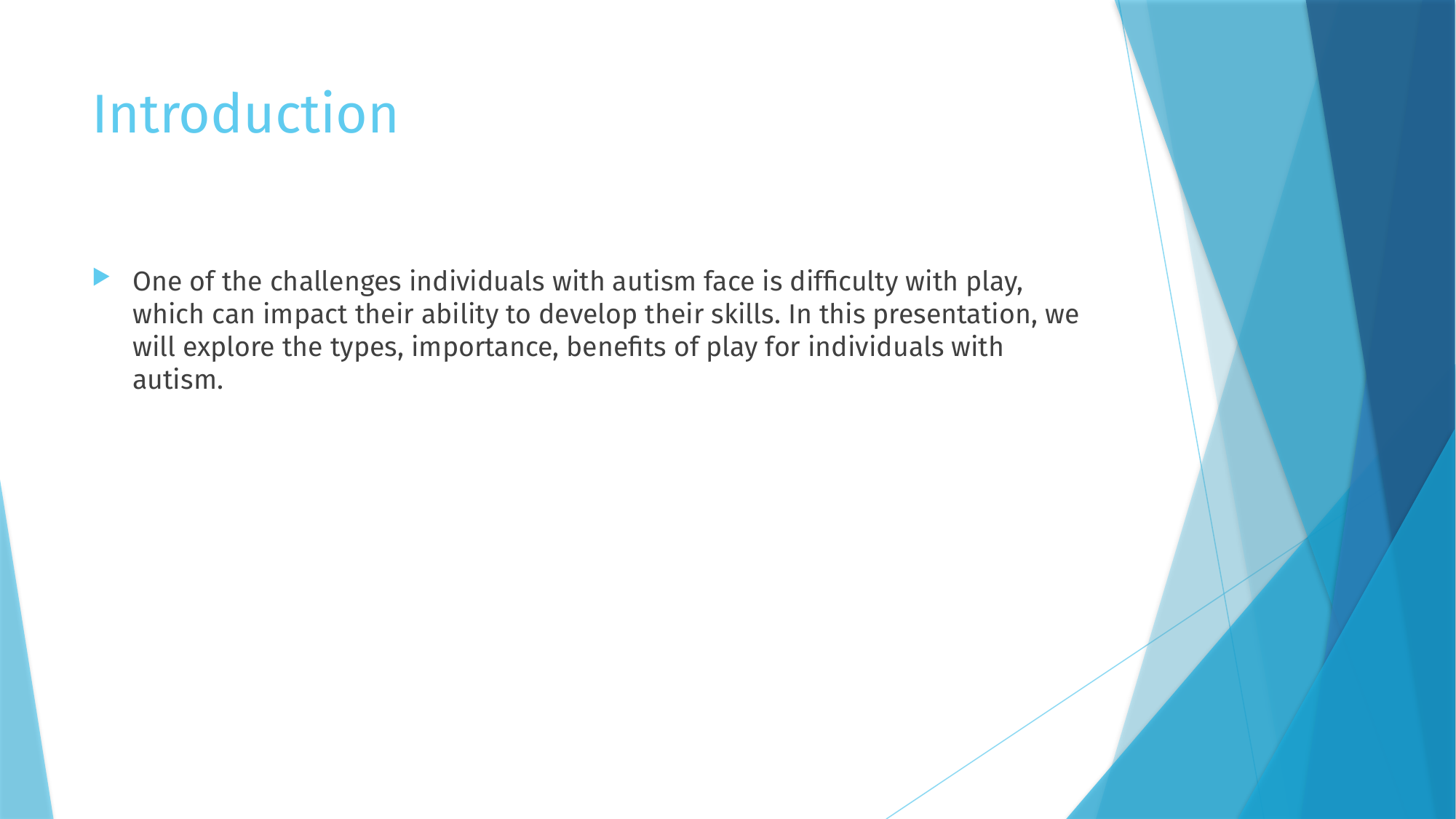

# Introduction
One of the challenges individuals with autism face is difficulty with play, which can impact their ability to develop their skills. In this presentation, we will explore the types, importance, benefits of play for individuals with autism.